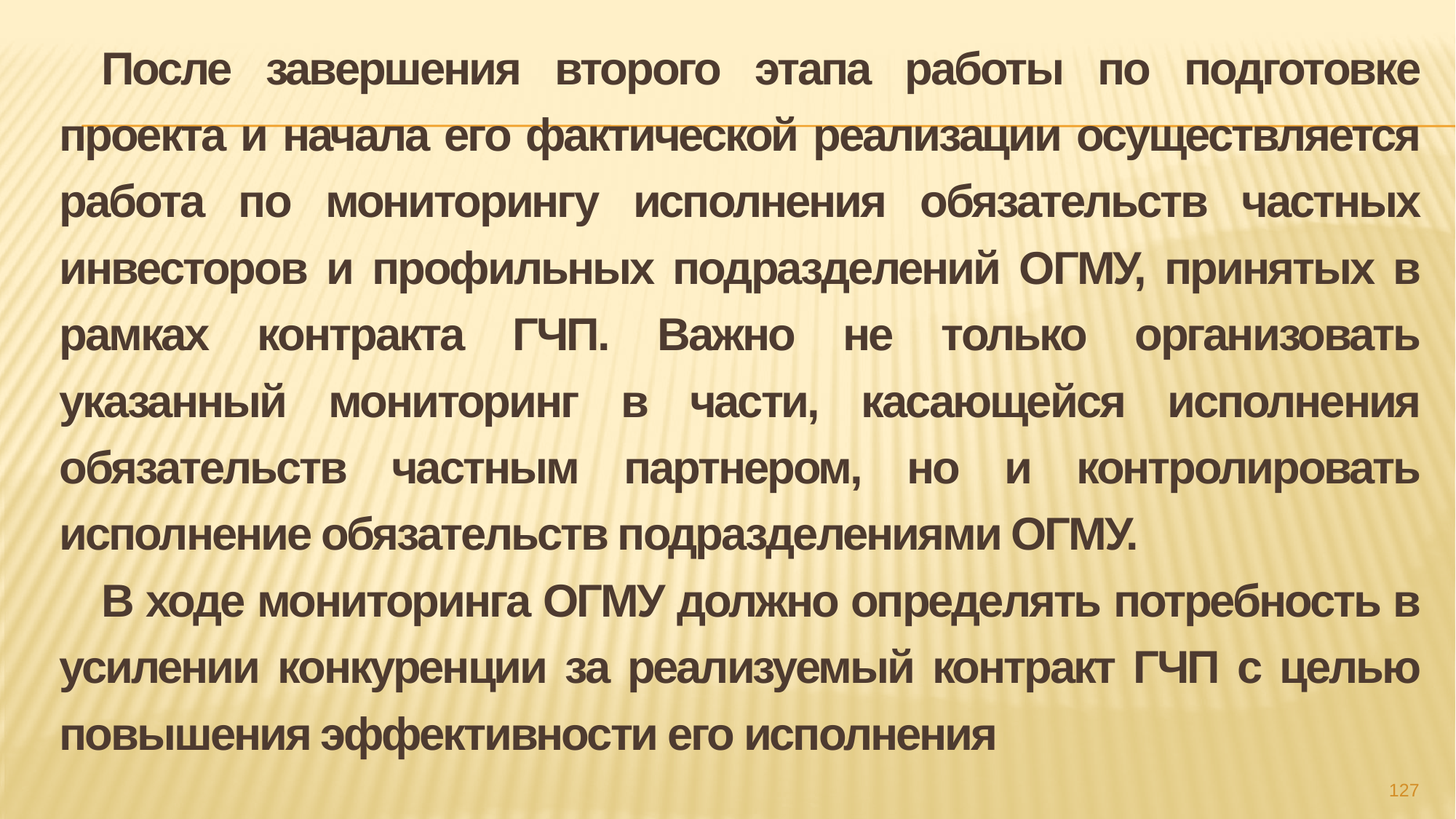

После завершения второго этапа работы по подготовке проекта и начала его фактической реализации осуществляется работа по мониторингу исполнения обязательств частных инвесторов и профильных подразделений ОГМУ, принятых в рамках контракта ГЧП. Важно не только организовать указанный мониторинг в части, касающейся исполнения обязательств частным партнером, но и контролировать исполнение обязательств подразделениями ОГМУ.
В ходе мониторинга ОГМУ должно определять потребность в усилении конкуренции за реализуемый контракт ГЧП с целью повышения эффективности его исполнения
#
127